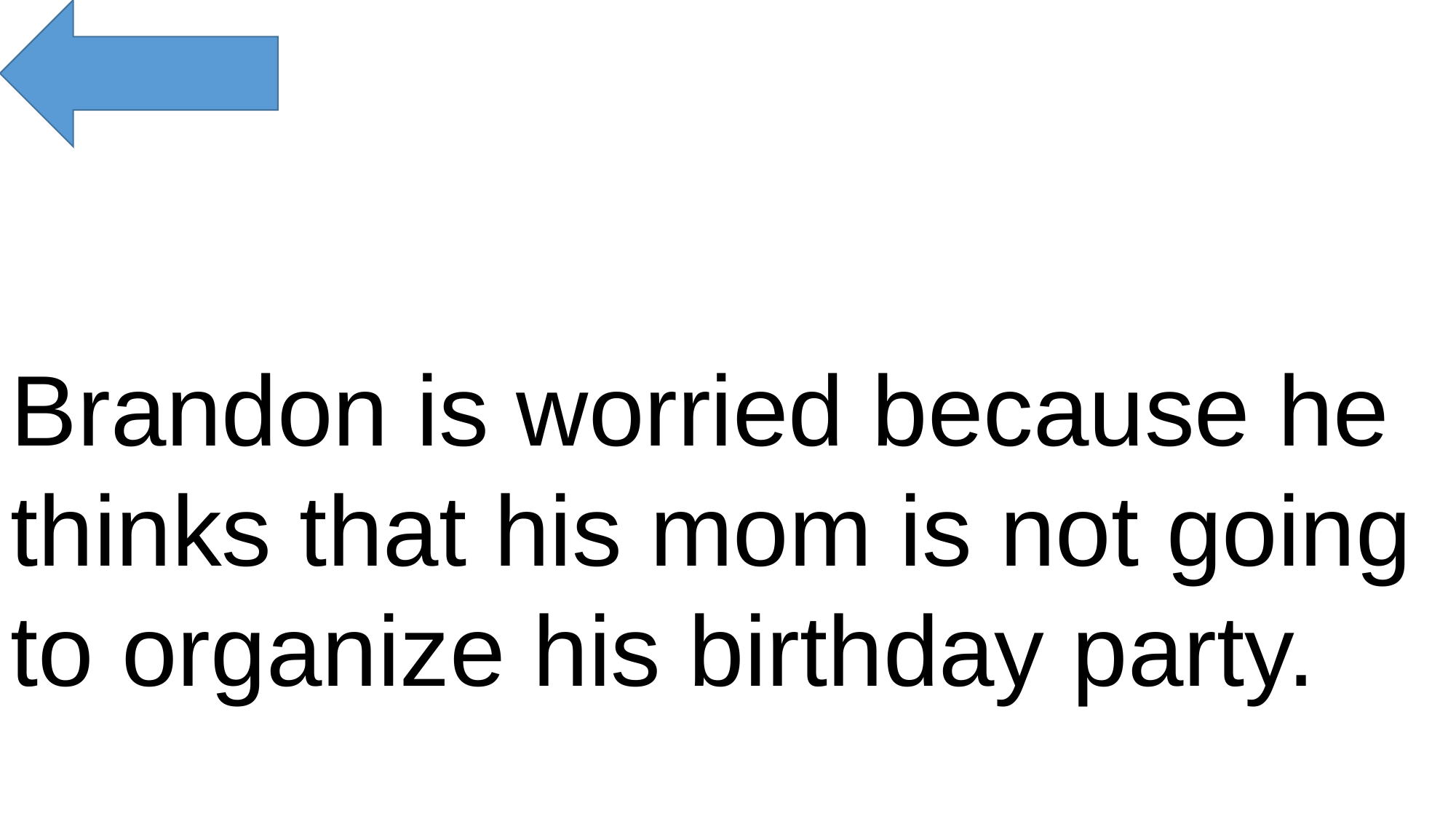

Brandon is worried because he thinks that his mom is not going to organize his birthday party.